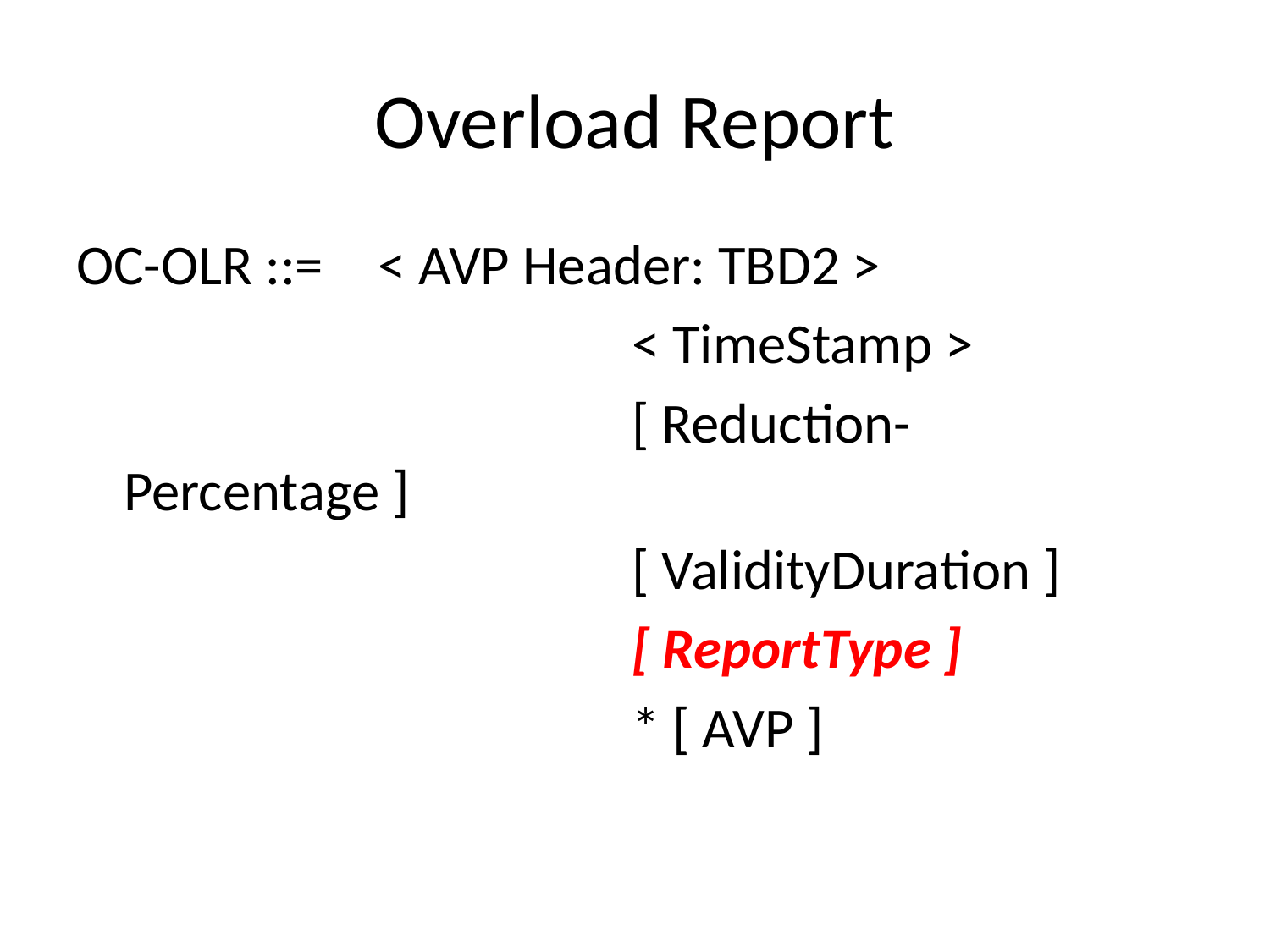

# Overload Report
OC-OLR ::=	< AVP Header: TBD2 >
					< TimeStamp >
					[ Reduction-Percentage ]
					[ ValidityDuration ]
					[ ReportType ]
					* [ AVP ]